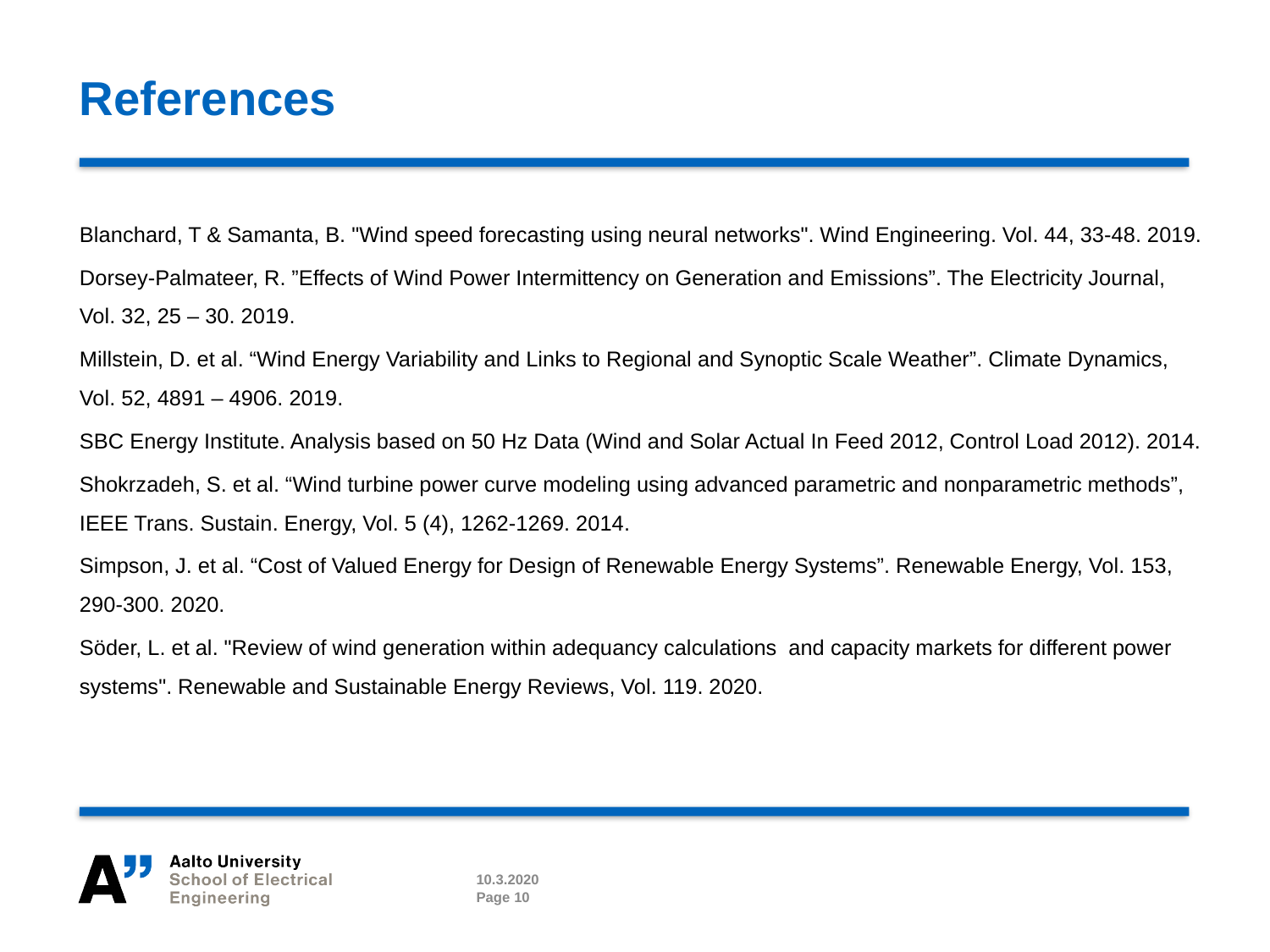

# References
Blanchard, T & Samanta, B. "Wind speed forecasting using neural networks". Wind Engineering. Vol. 44, 33-48. 2019.
Dorsey-Palmateer, R. ”Effects of Wind Power Intermittency on Generation and Emissions”. The Electricity Journal, Vol. 32, 25 – 30. 2019.
Millstein, D. et al. “Wind Energy Variability and Links to Regional and Synoptic Scale Weather”. Climate Dynamics, Vol. 52, 4891 – 4906. 2019.
SBC Energy Institute. Analysis based on 50 Hz Data (Wind and Solar Actual In Feed 2012, Control Load 2012). 2014.
Shokrzadeh, S. et al. “Wind turbine power curve modeling using advanced parametric and nonparametric methods”, IEEE Trans. Sustain. Energy, Vol. 5 (4), 1262-1269. 2014.
Simpson, J. et al. “Cost of Valued Energy for Design of Renewable Energy Systems”. Renewable Energy, Vol. 153, 290-300. 2020.
Söder, L. et al. "Review of wind generation within adequancy calculations  and capacity markets for different power systems". Renewable and Sustainable Energy Reviews, Vol. 119. 2020.

10.3.2020
Page 10